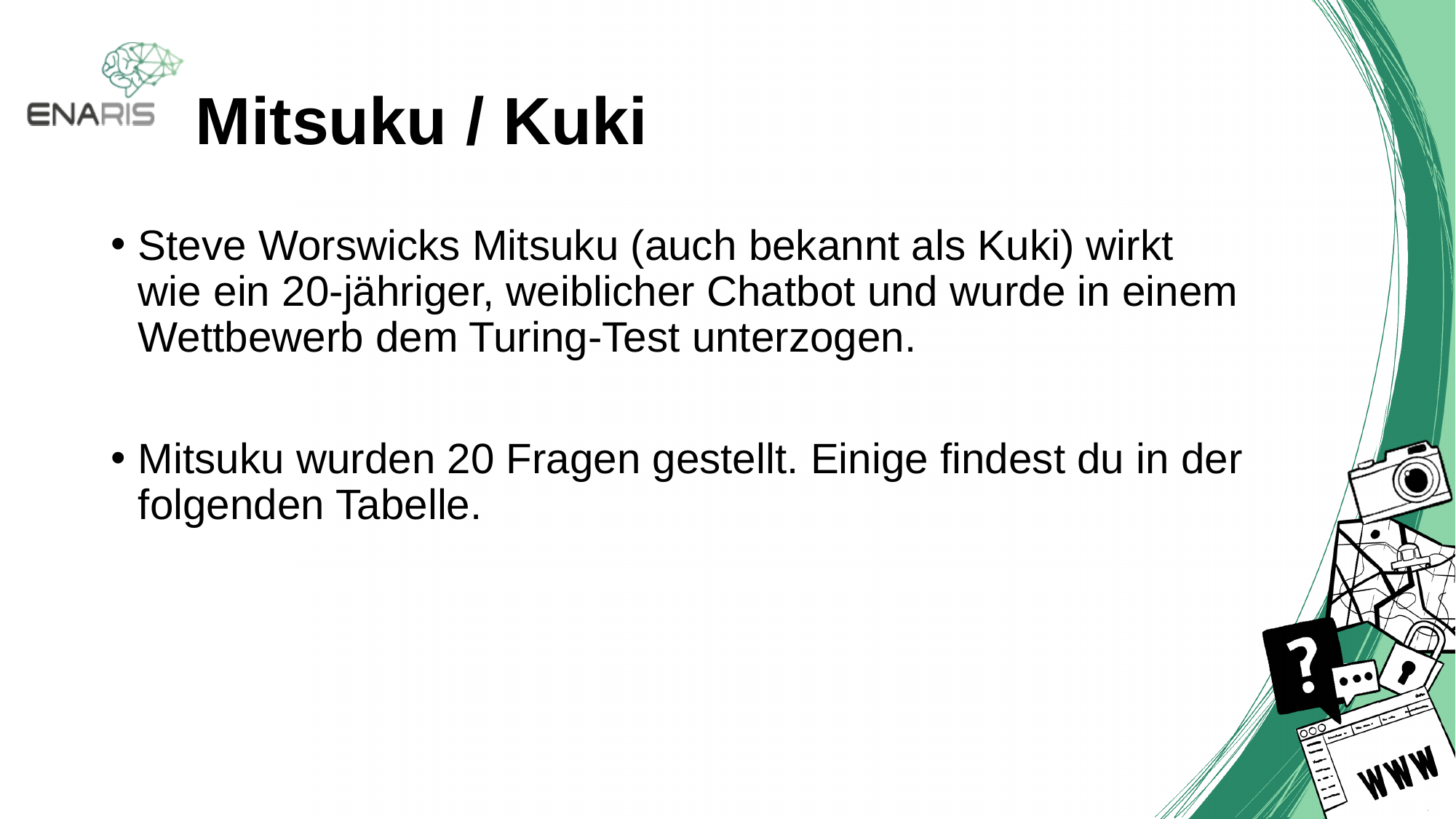

# Mitsuku / Kuki
Steve Worswicks Mitsuku (auch bekannt als Kuki) wirkt wie ein 20-jähriger, weiblicher Chatbot und wurde in einem Wettbewerb dem Turing-Test unterzogen.

Mitsuku wurden 20 Fragen gestellt. Einige findest du in der folgenden Tabelle.